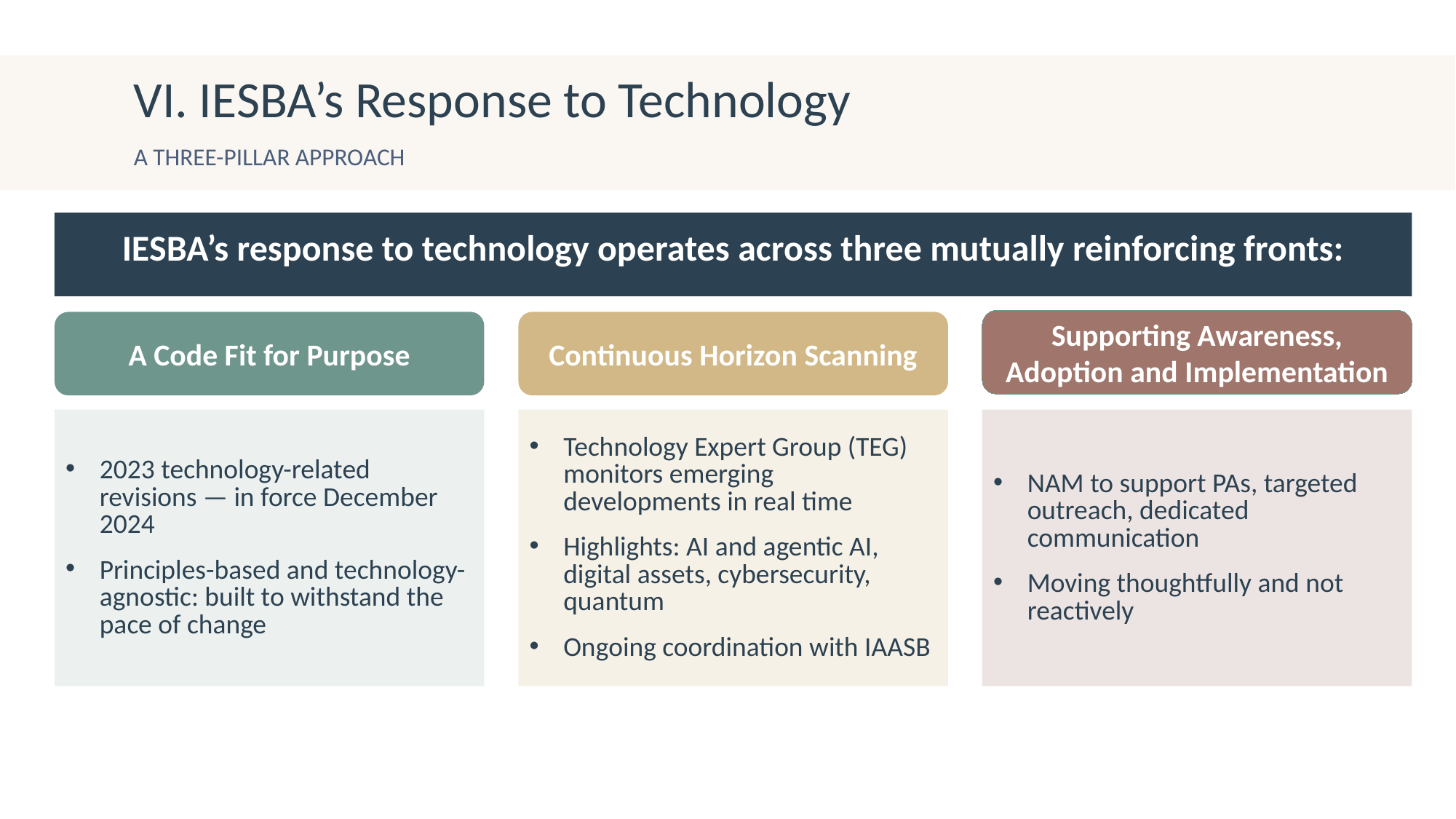

# VI. IESBA’s Response to Technology
A three-pillar approach
IESBA’s response to technology operates across three mutually reinforcing fronts:
Supporting Awareness, Adoption and Implementation
A Code Fit for Purpose
Continuous Horizon Scanning
2023 technology-related revisions — in force December 2024
Principles-based and technology-agnostic: built to withstand the pace of change
Technology Expert Group (TEG) monitors emerging developments in real time
Highlights: AI and agentic AI, digital assets, cybersecurity, quantum
Ongoing coordination with IAASB
NAM to support PAs, targeted outreach, dedicated communication
Moving thoughtfully and not reactively